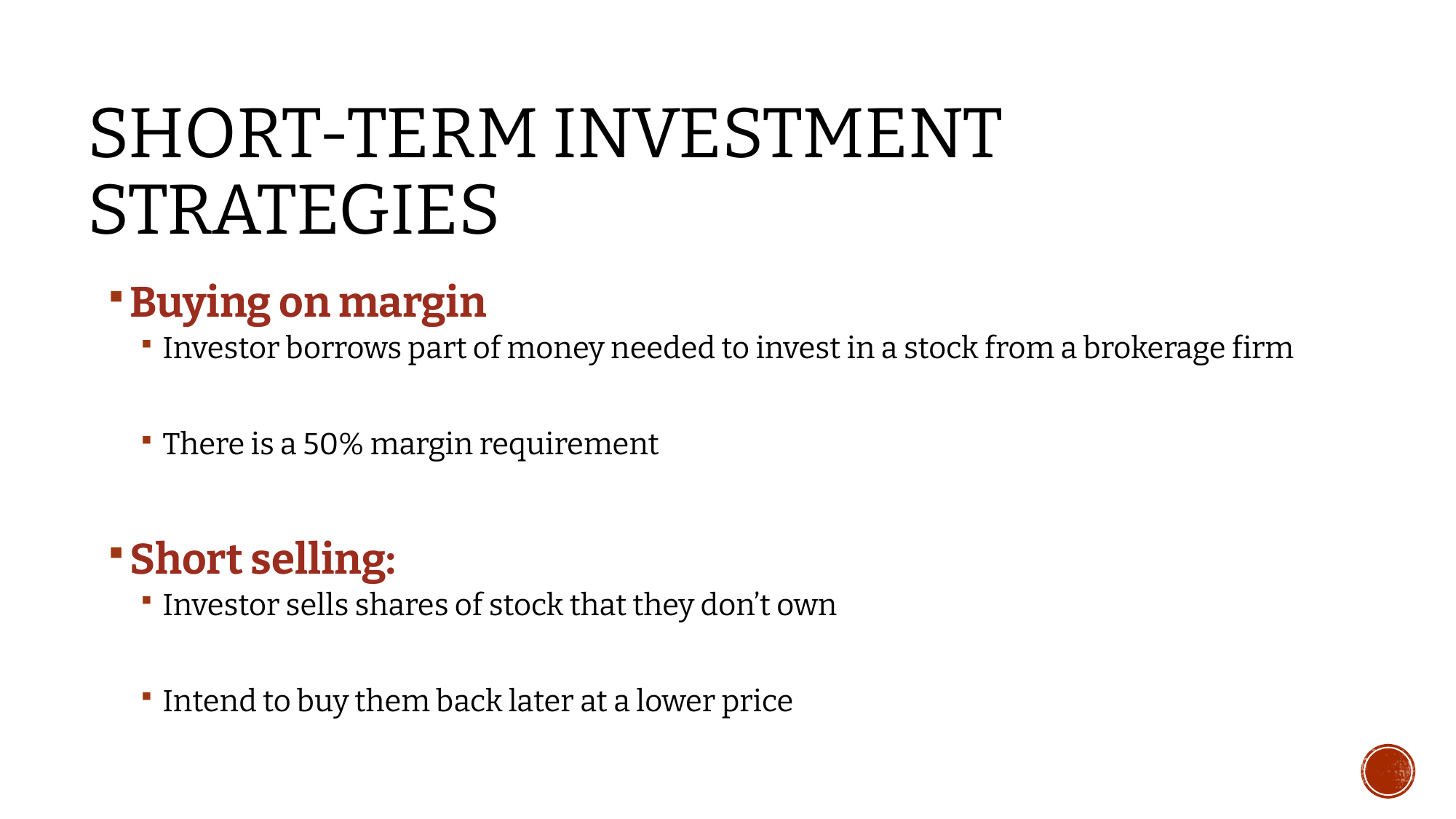

# Short-term Investment Strategies
Buying on margin
Investor borrows part of money needed to invest in a stock from a brokerage firm

There is a 50% margin requirement

Short selling:
Investor sells shares of stock that they don’t own

Intend to buy them back later at a lower price